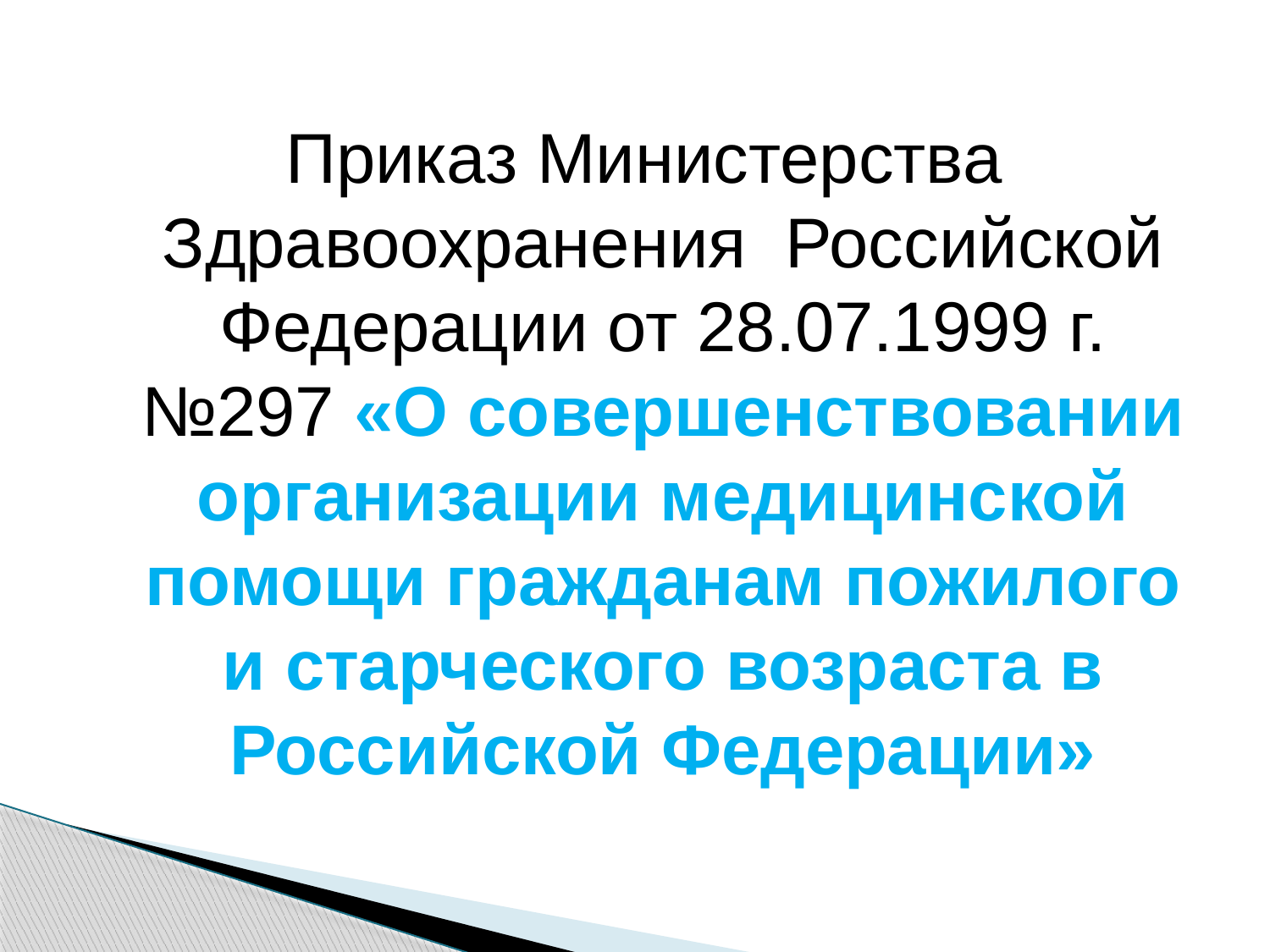

Приказ Министерства Здравоохранения  Российской Федерации от 28.07.1999 г. №297 «О совершенствовании организации медицинской помощи гражданам пожилого и старческого возраста в Российской Федерации»